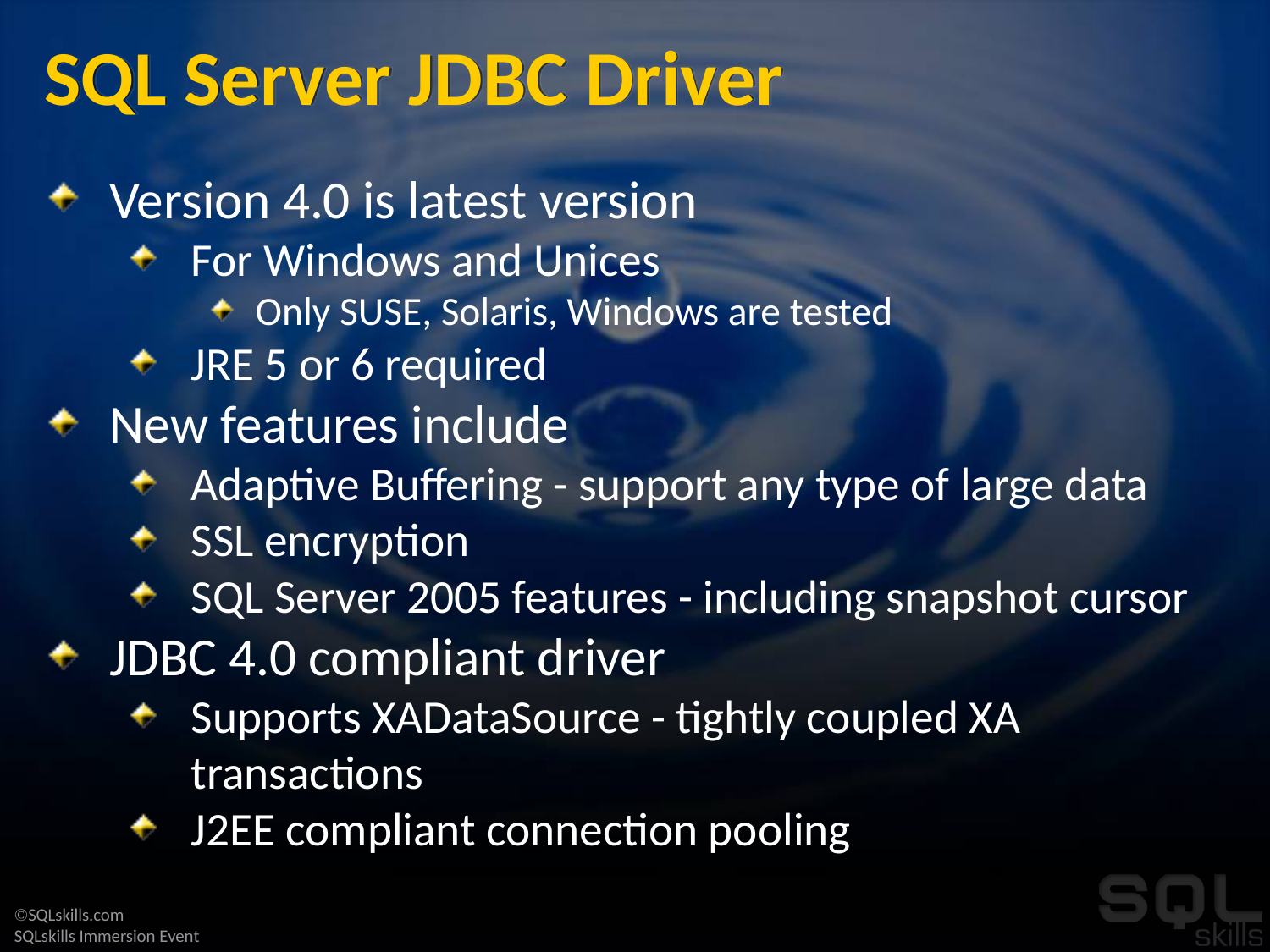

# SQL Server JDBC Driver
Version 4.0 is latest version
For Windows and Unices
Only SUSE, Solaris, Windows are tested
JRE 5 or 6 required
New features include
Adaptive Buffering - support any type of large data
SSL encryption
SQL Server 2005 features - including snapshot cursor
JDBC 4.0 compliant driver
Supports XADataSource - tightly coupled XA transactions
J2EE compliant connection pooling